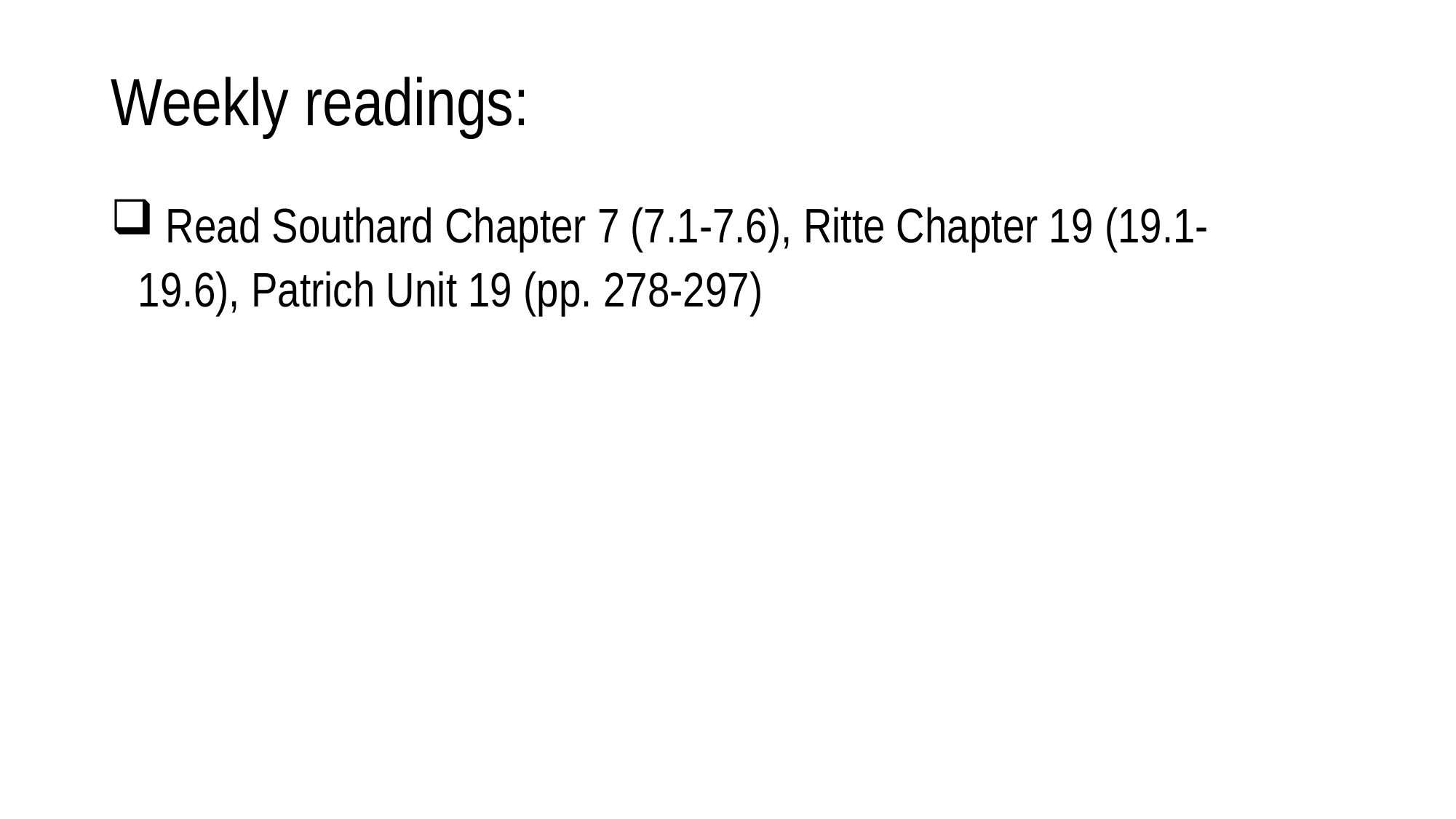

# Weekly readings:
 Read Southard Chapter 7 (7.1-7.6), Ritte Chapter 19 (19.1-19.6), Patrich Unit 19 (pp. 278-297)